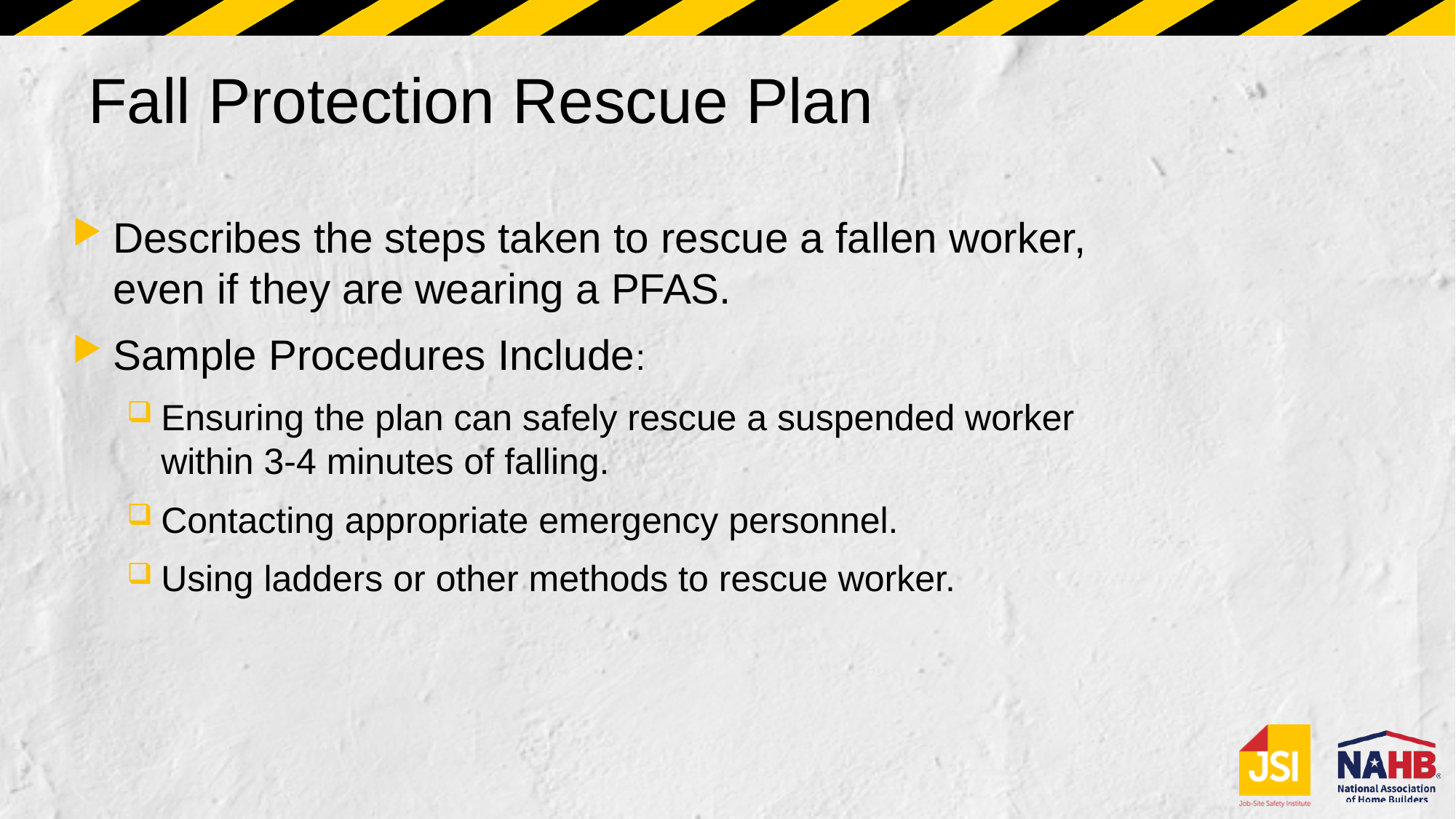

# Fall Protection Rescue Plan
Describes the steps taken to rescue a fallen worker, even if they are wearing a PFAS.
Sample Procedures Include:
Ensuring the plan can safely rescue a suspended worker within 3-4 minutes of falling.
Contacting appropriate emergency personnel.
Using ladders or other methods to rescue worker.